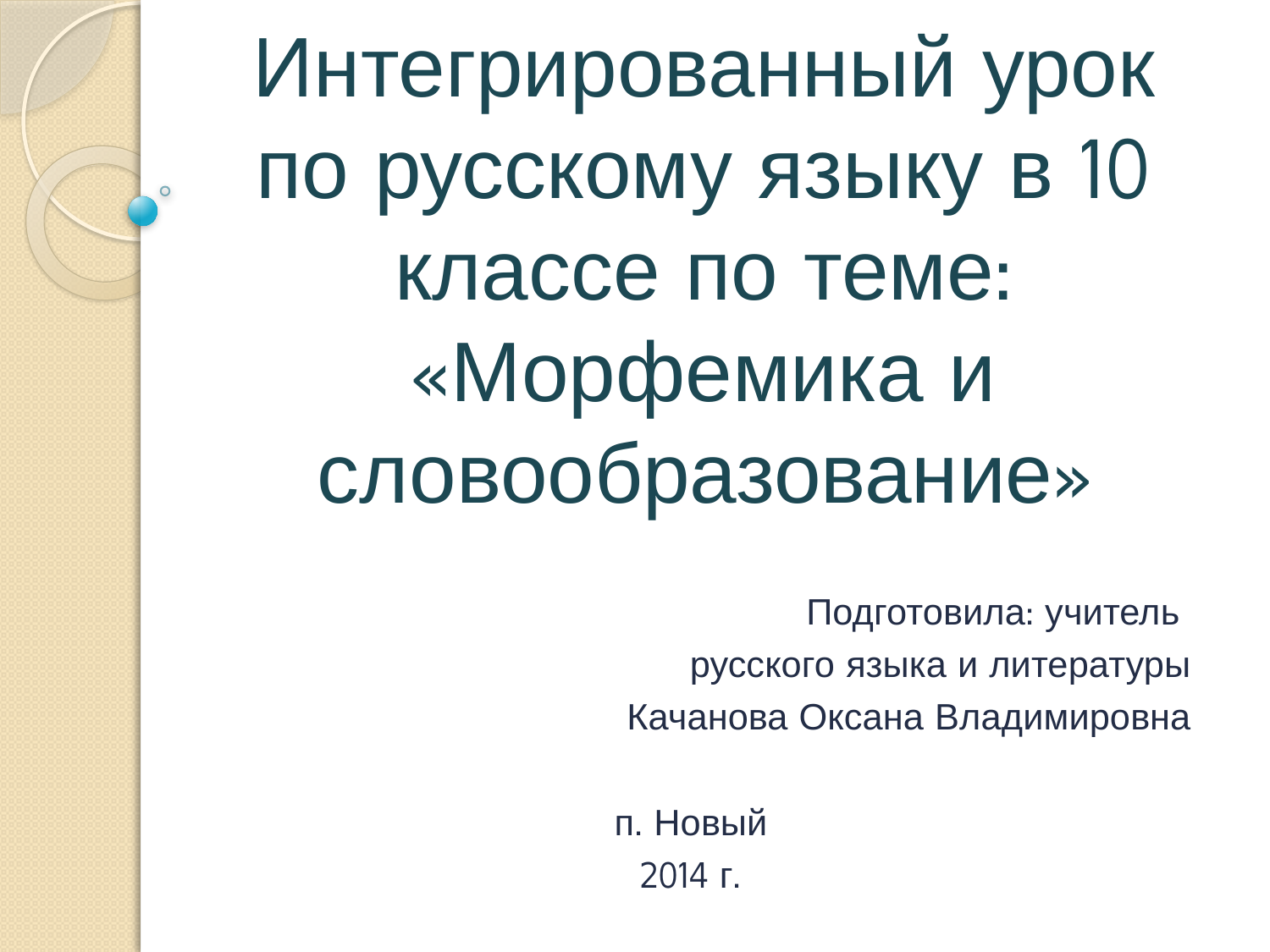

# Интегрированный урок по русскому языку в 10 классе по теме: «Морфемика и словообразование»

Подготовила: учитель
русского языка и литературы
Качанова Оксана Владимировна

п. Новый
2014 г.